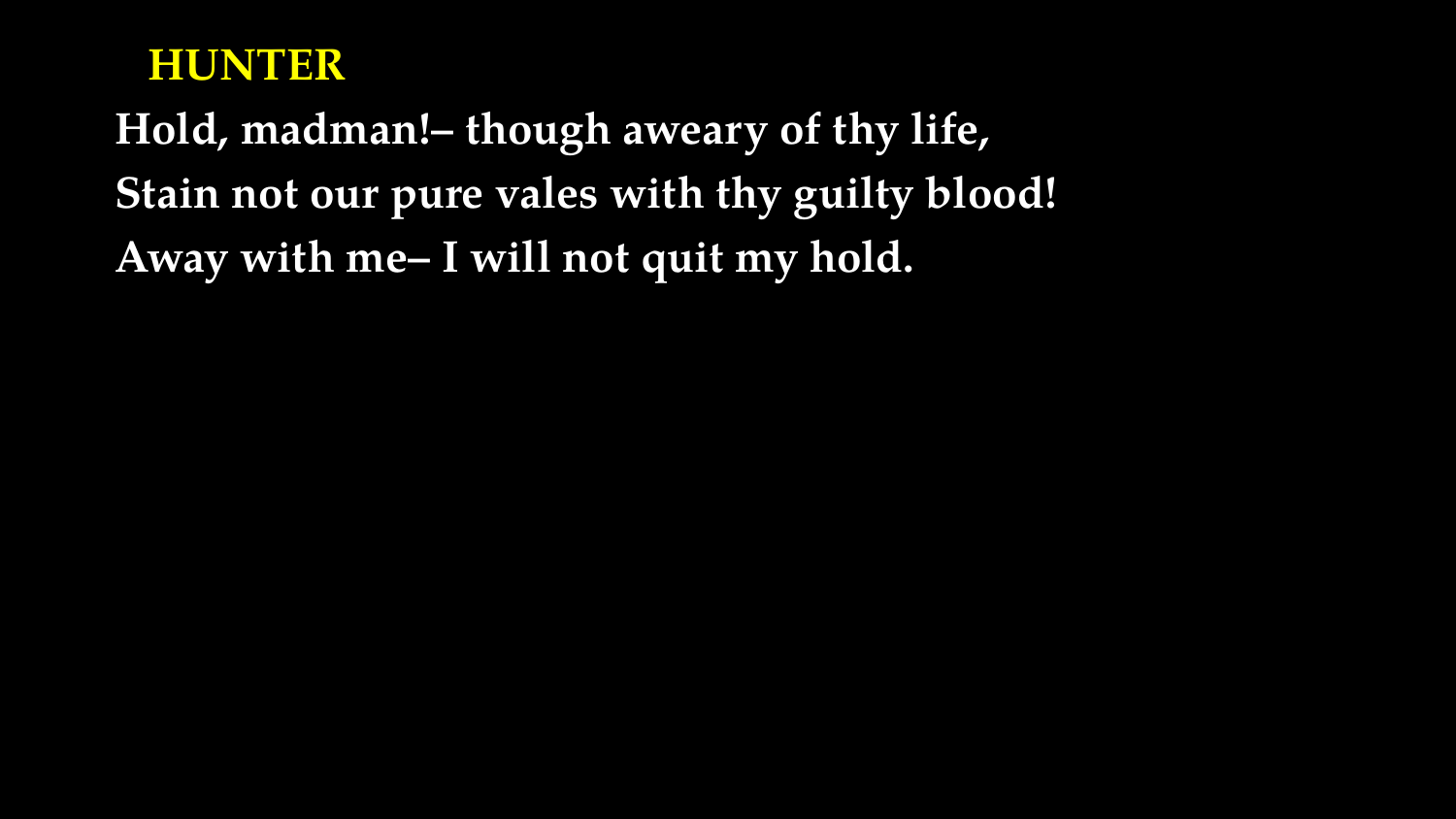

# HUNTER Hold, madman!– though aweary of thy life, Stain not our pure vales with thy guilty blood! Away with me– I will not quit my hold.